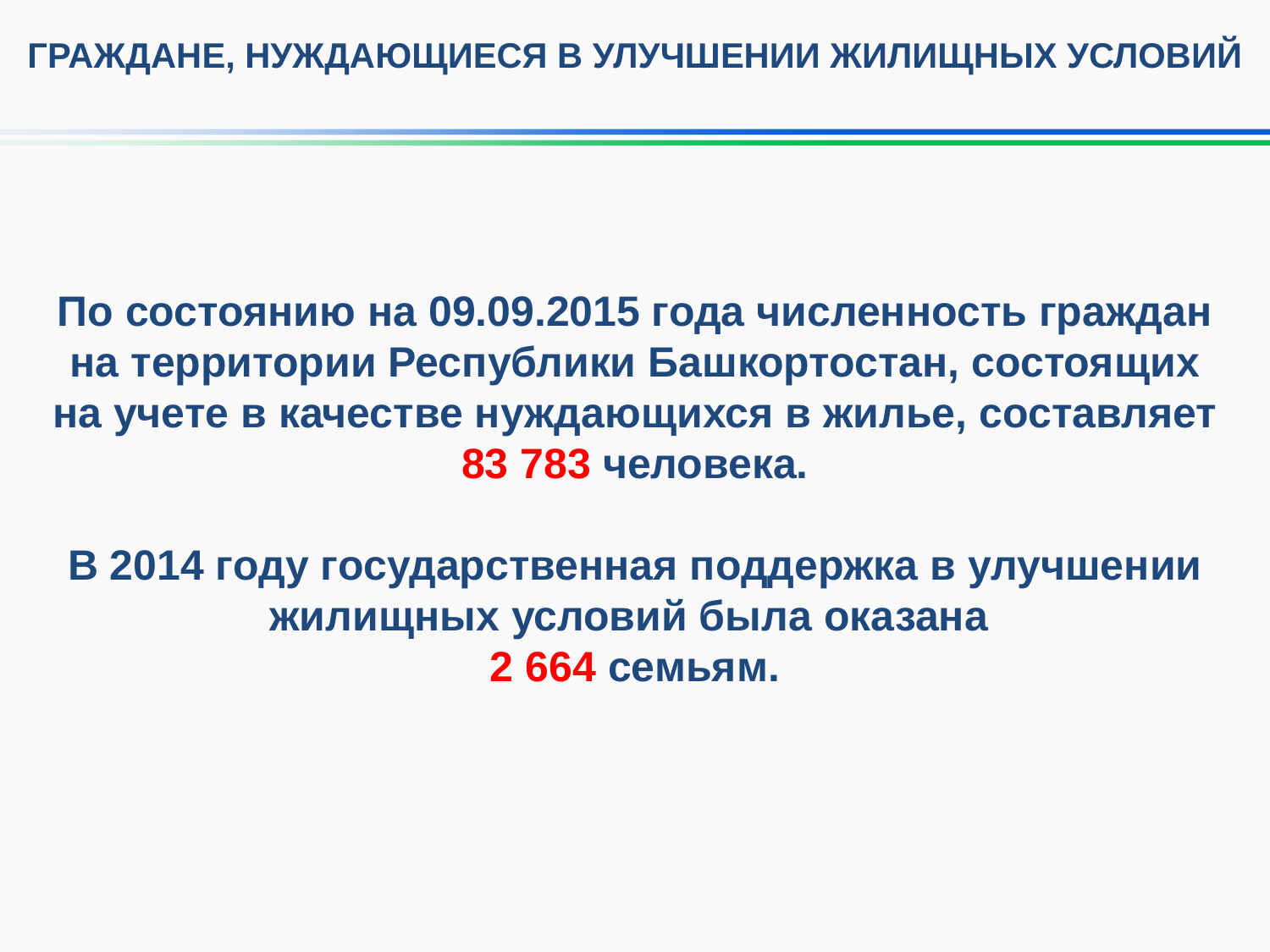

ГРАЖДАНЕ, НУЖДАЮЩИЕСЯ В УЛУЧШЕНИИ ЖИЛИЩНЫХ УСЛОВИЙ
По состоянию на 09.09.2015 года численность граждан на территории Республики Башкортостан, состоящих на учете в качестве нуждающихся в жилье, составляет
83 783 человека.

В 2014 году государственная поддержка в улучшении жилищных условий была оказана
2 664 семьям.